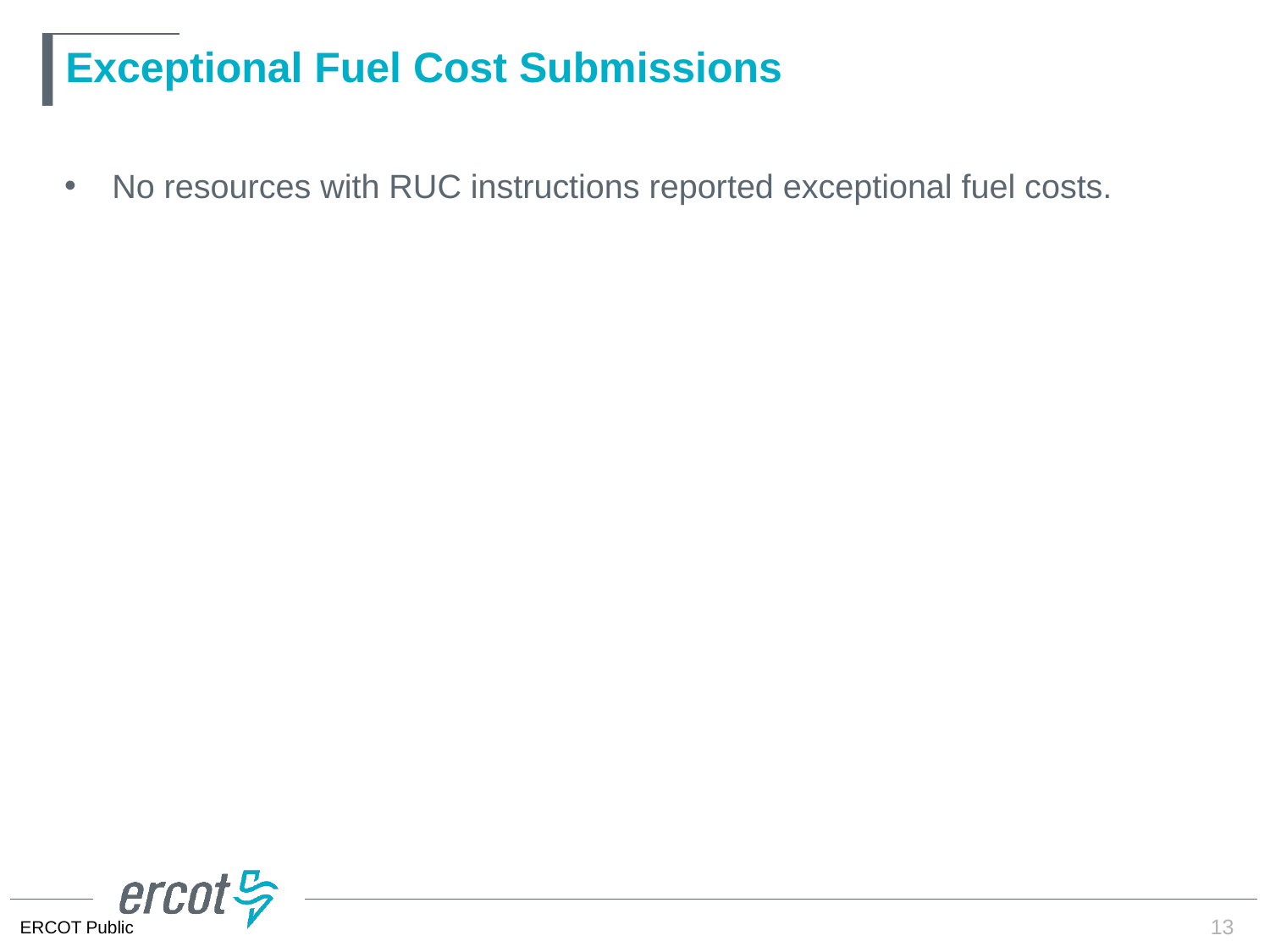

# Exceptional Fuel Cost Submissions
No resources with RUC instructions reported exceptional fuel costs.
13